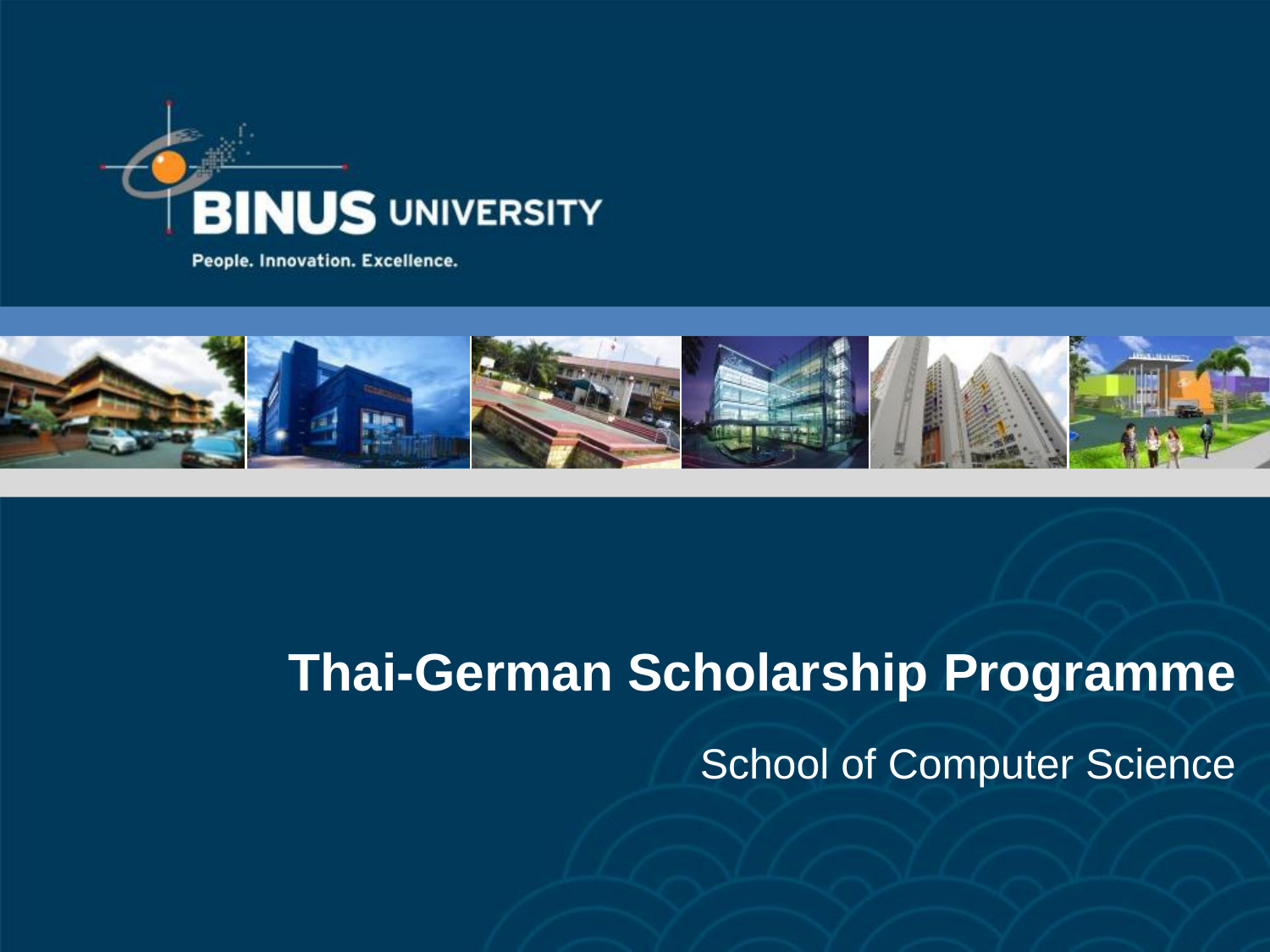

# Thai-German Scholarship Programme
School of Computer Science